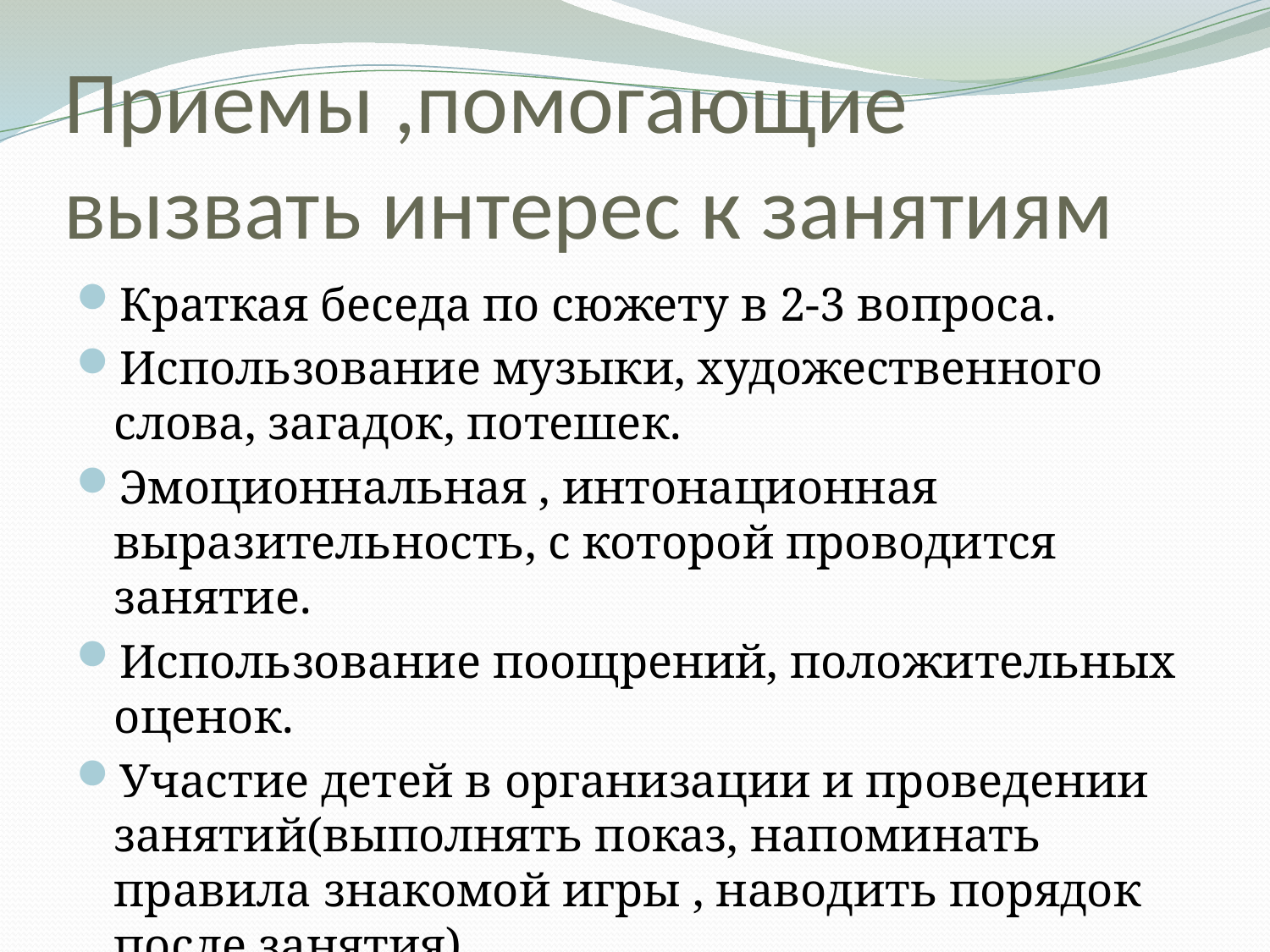

# Приемы ,помогающие вызвать интерес к занятиям
Краткая беседа по сюжету в 2-3 вопроса.
Использование музыки, художественного слова, загадок, потешек.
Эмоционнальная , интонационная выразительность, с которой проводится занятие.
Использование поощрений, положительных оценок.
Участие детей в организации и проведении занятий(выполнять показ, напоминать правила знакомой игры , наводить порядок  после занятия).